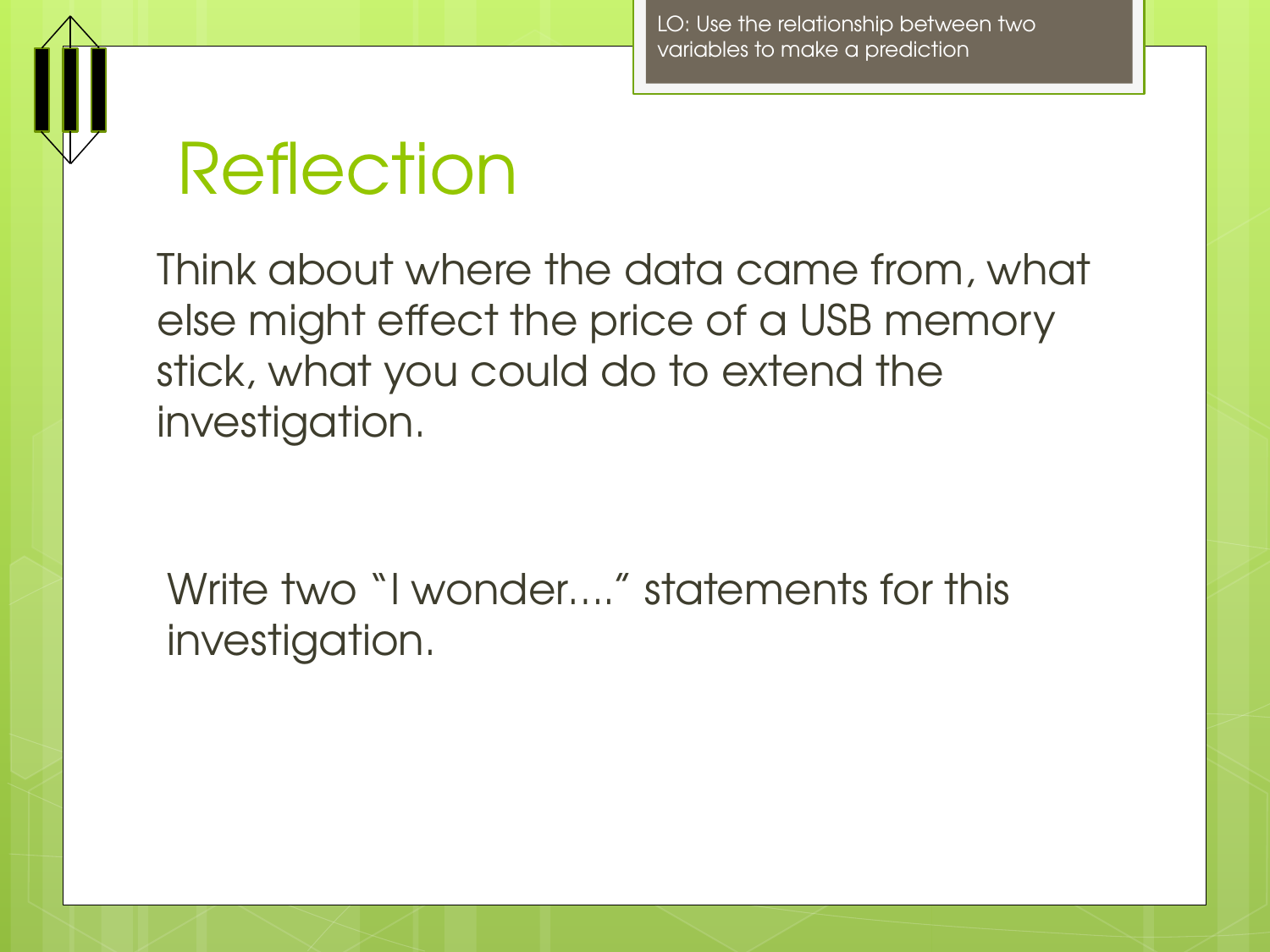

LO: Use the relationship between two variables to make a prediction

Reflection
Think about where the data came from, what else might effect the price of a USB memory stick, what you could do to extend the investigation.

Write two “I wonder….” statements for this investigation.